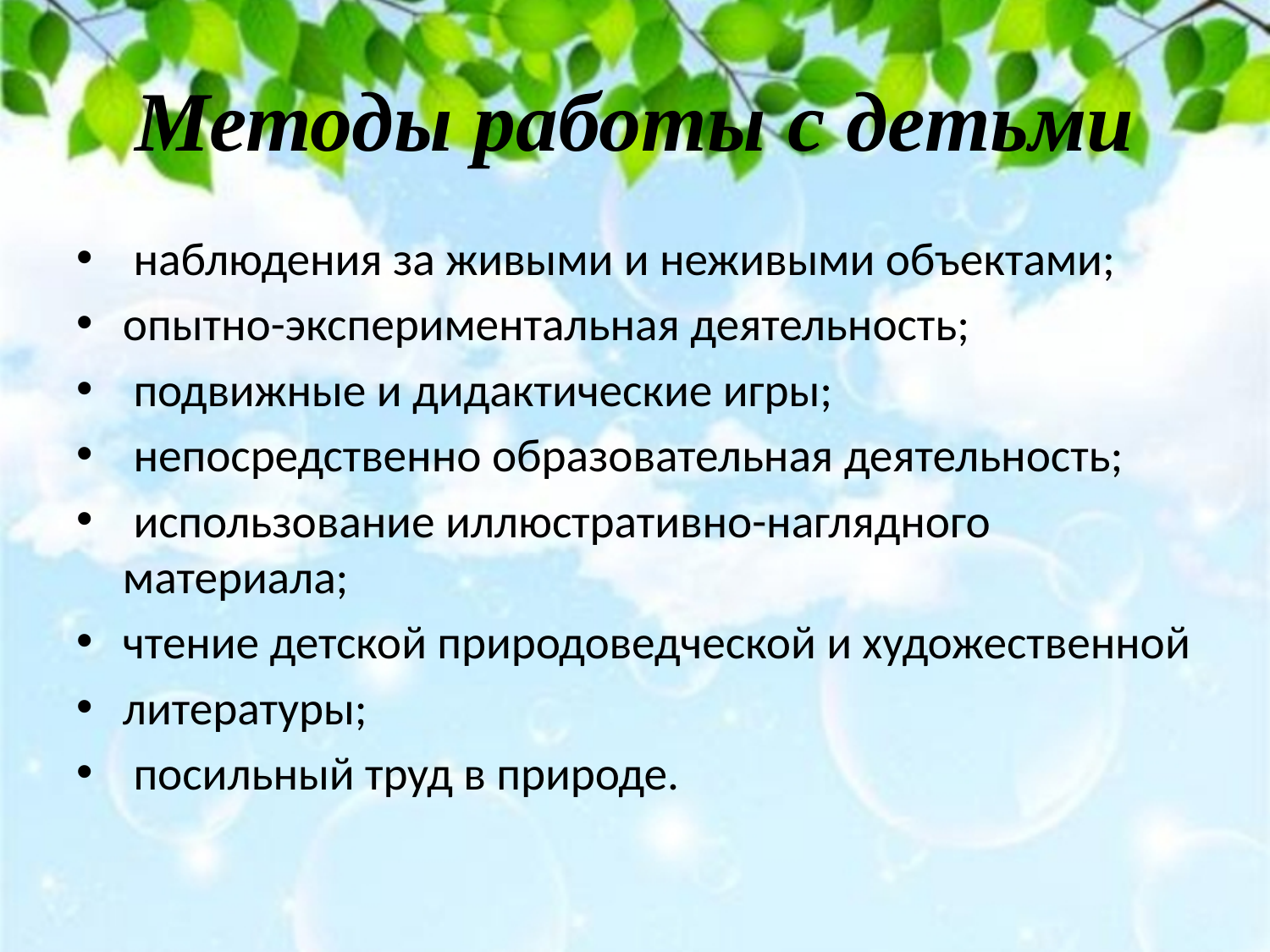

# Методы работы с детьми
 наблюдения за живыми и неживыми объектами;
опытно-экспериментальная деятельность;
 подвижные и дидактические игры;
 непосредственно образовательная деятельность;
 использование иллюстративно-наглядного материала;
чтение детской природоведческой и художественной
литературы;
 посильный труд в природе.